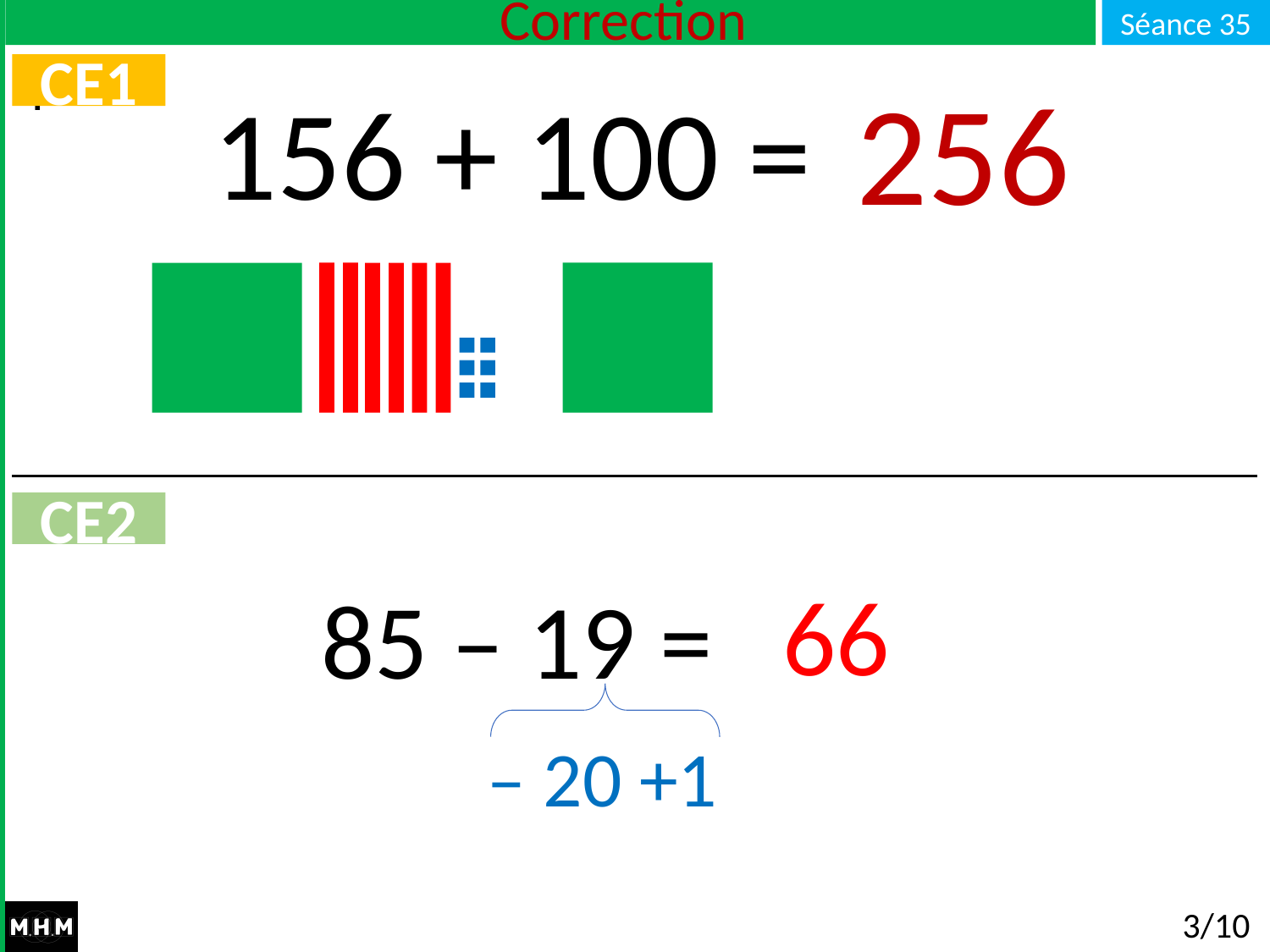

# Correction
CE1
256
156 + 100 = …

CE2
66
85 – 19 =

– 20 +1
3/10